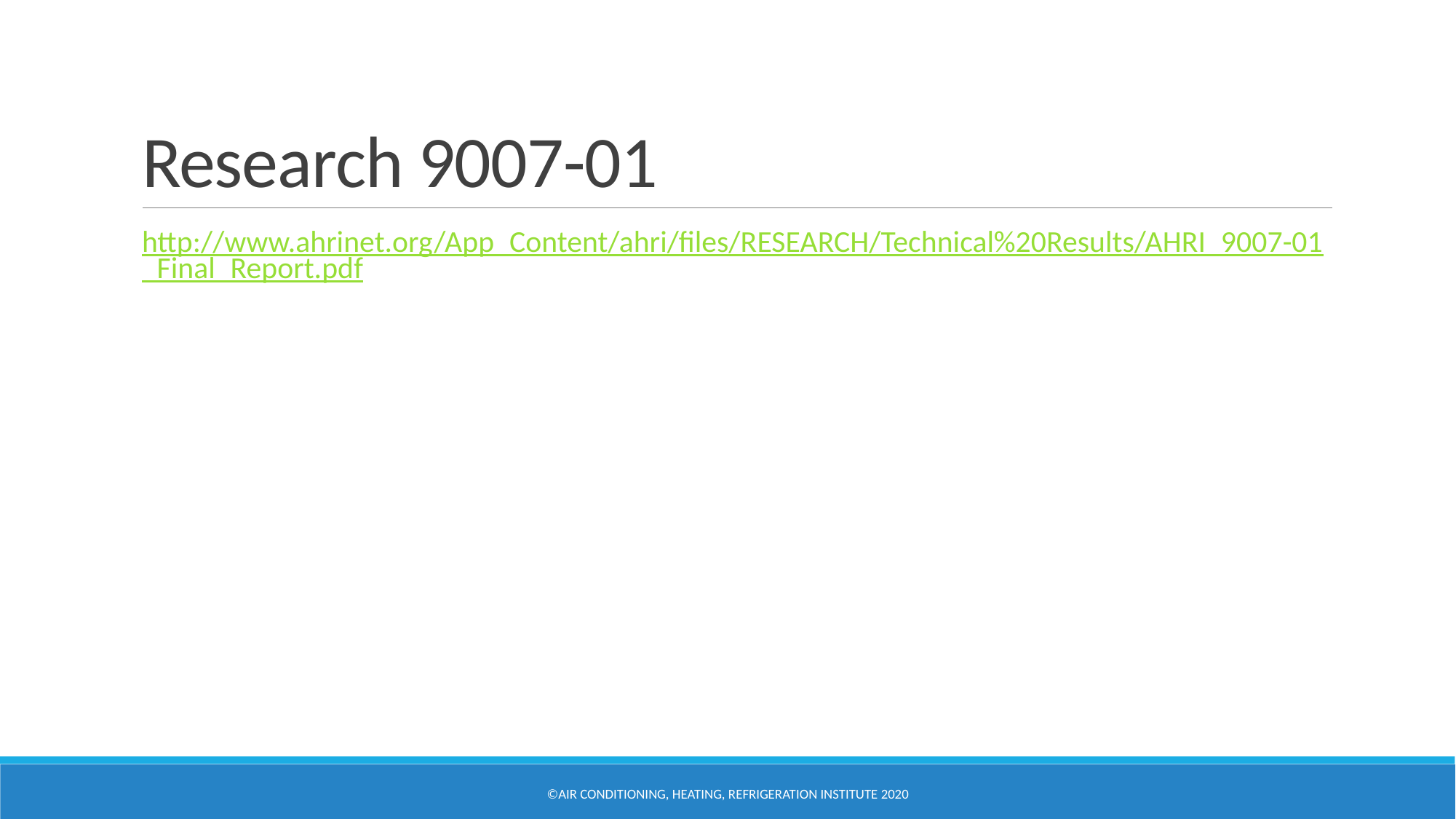

# Research 9007-01
http://www.ahrinet.org/App_Content/ahri/files/RESEARCH/Technical%20Results/AHRI_9007-01_Final_Report.pdf

©Air Conditioning, Heating, Refrigeration Institute 2020